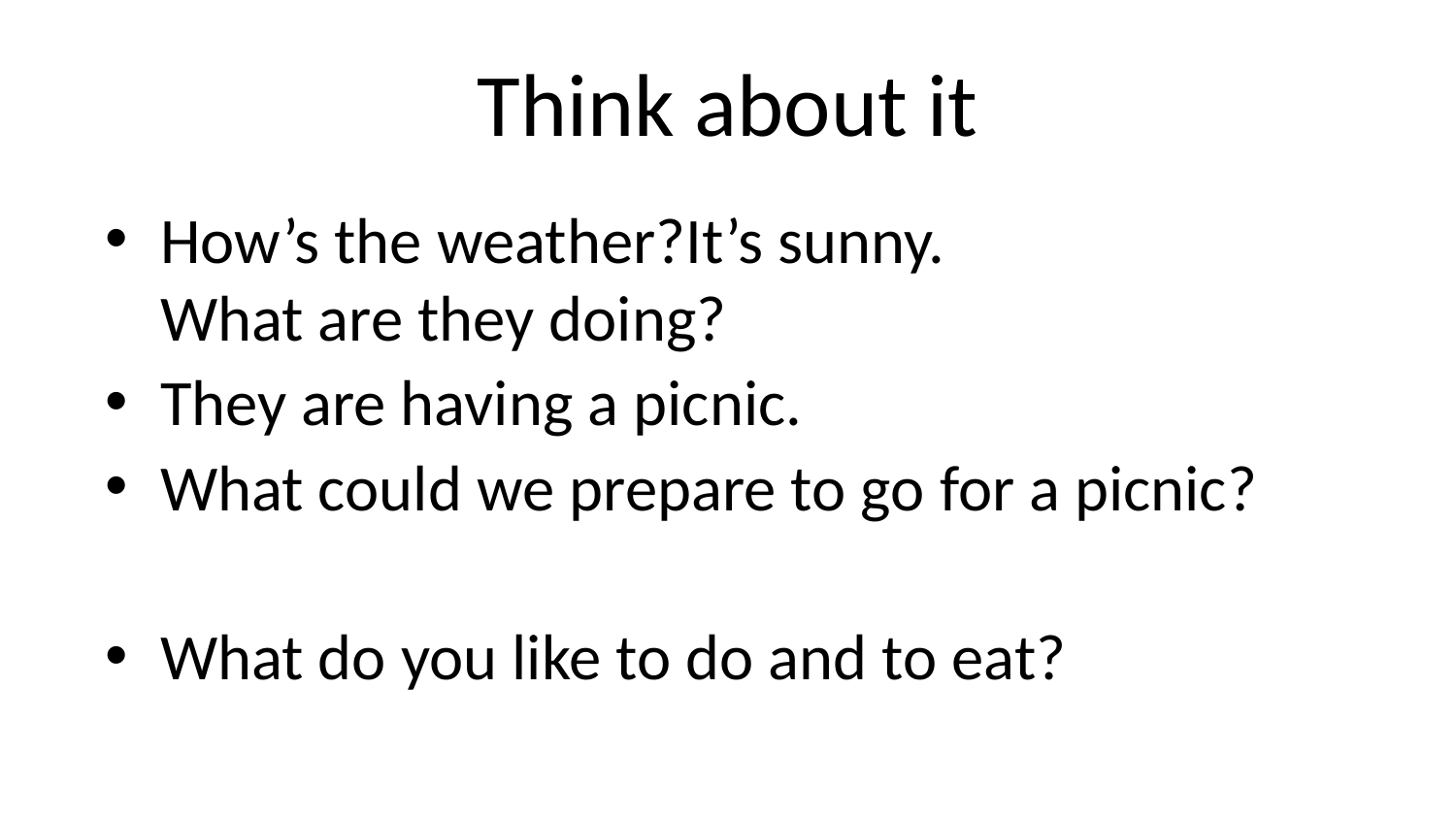

# Think about it
How’s the weather?It’s sunny.
What are they doing?
They are having a picnic.
What could we prepare to go for a picnic?

What do you like to do and to eat?